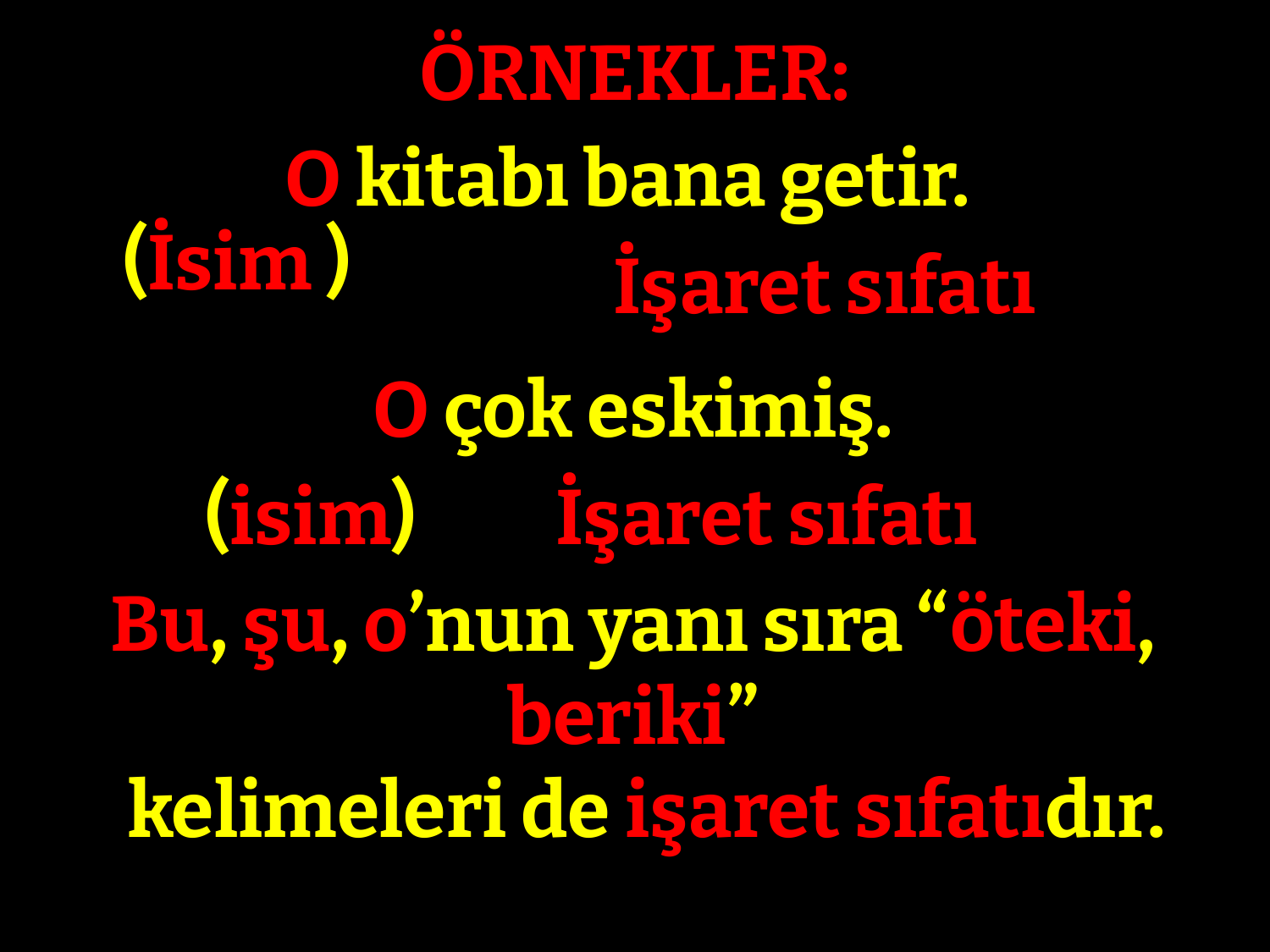

ÖRNEKLER:
O kitabı bana getir.
(İsim )
İşaret sıfatı
#
O çok eskimiş.
(isim)
İşaret sıfatı
Bu, şu, o’nun yanı sıra “öteki, beriki”
   kelimeleri de işaret sıfatıdır.